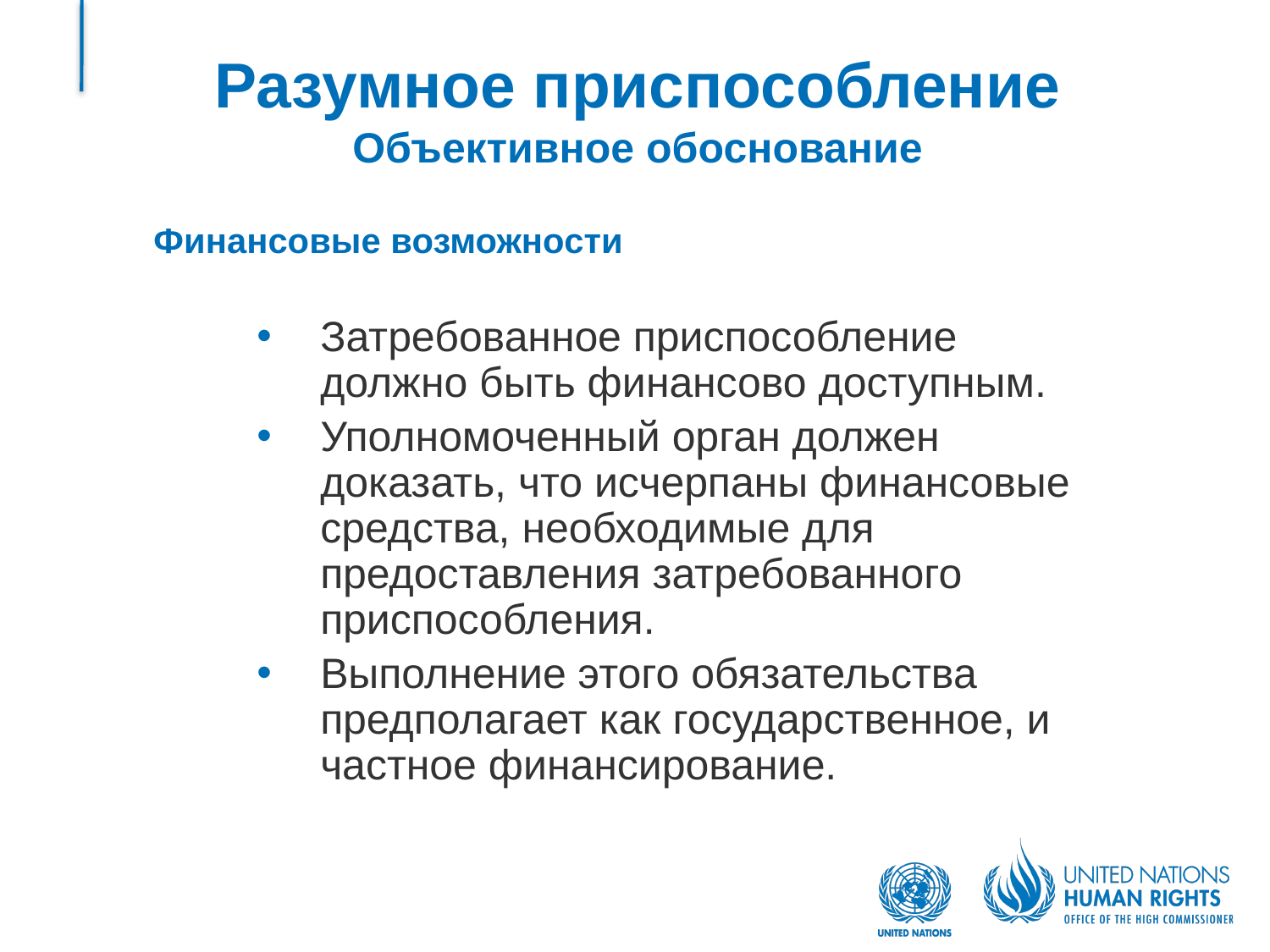

# Разумное приспособление Объективное обоснование
Финансовые возможности

Затребованное приспособление должно быть финансово доступным.
Уполномоченный орган должен доказать, что исчерпаны финансовые средства, необходимые для предоставления затребованного приспособления.
Выполнение этого обязательства предполагает как государственное, и частное финансирование.